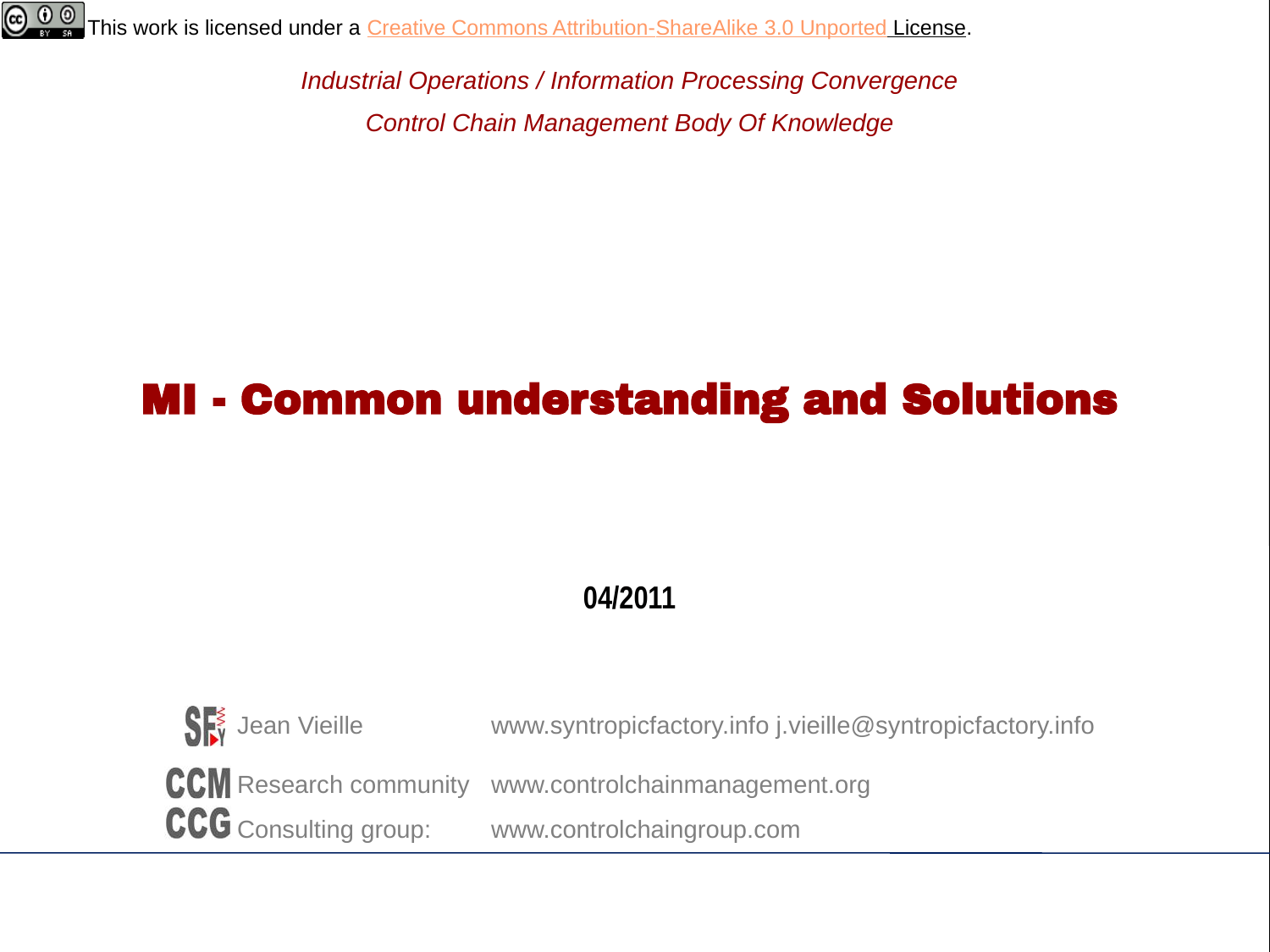

# MI - Common understanding and Solutions
04/2011